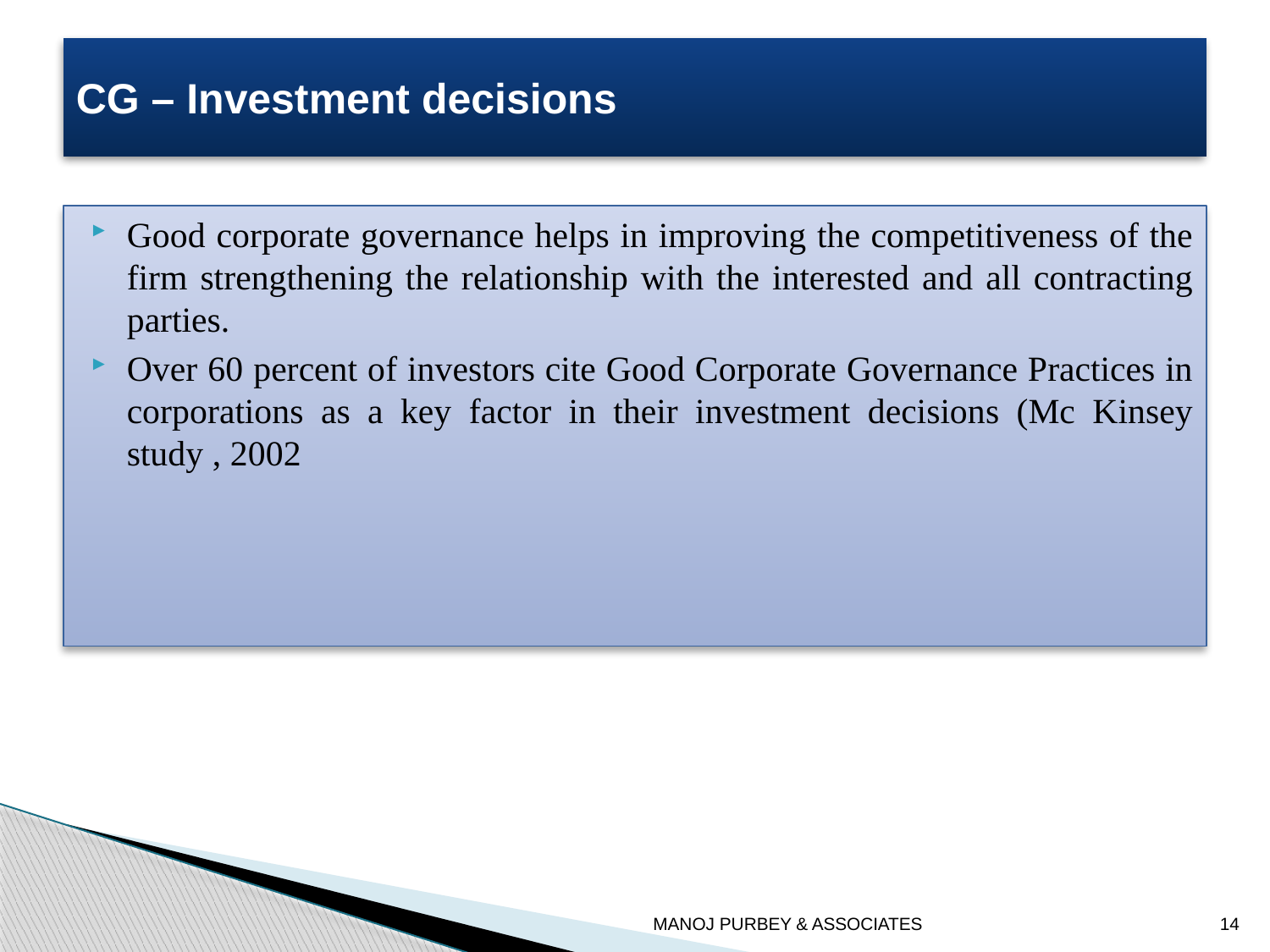

# CG – Investment decisions
Good corporate governance helps in improving the competitiveness of the firm strengthening the relationship with the interested and all contracting parties.
Over 60 percent of investors cite Good Corporate Governance Practices in corporations as a key factor in their investment decisions (Mc Kinsey study , 2002
MANOJ PURBEY & ASSOCIATES
14